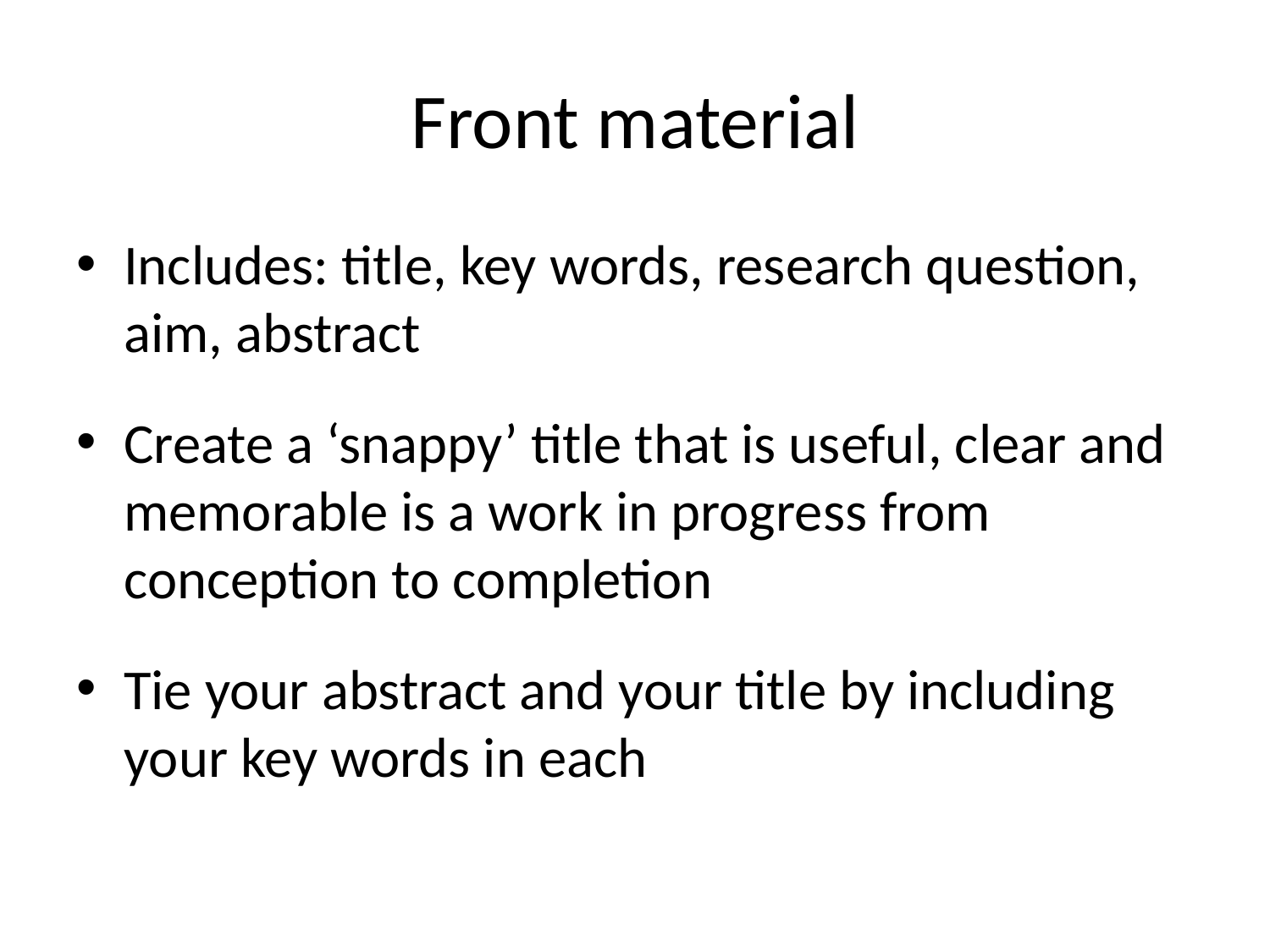

# Front material
Includes: title, key words, research question, aim, abstract
Create a ‘snappy’ title that is useful, clear and memorable is a work in progress from conception to completion
Tie your abstract and your title by including your key words in each